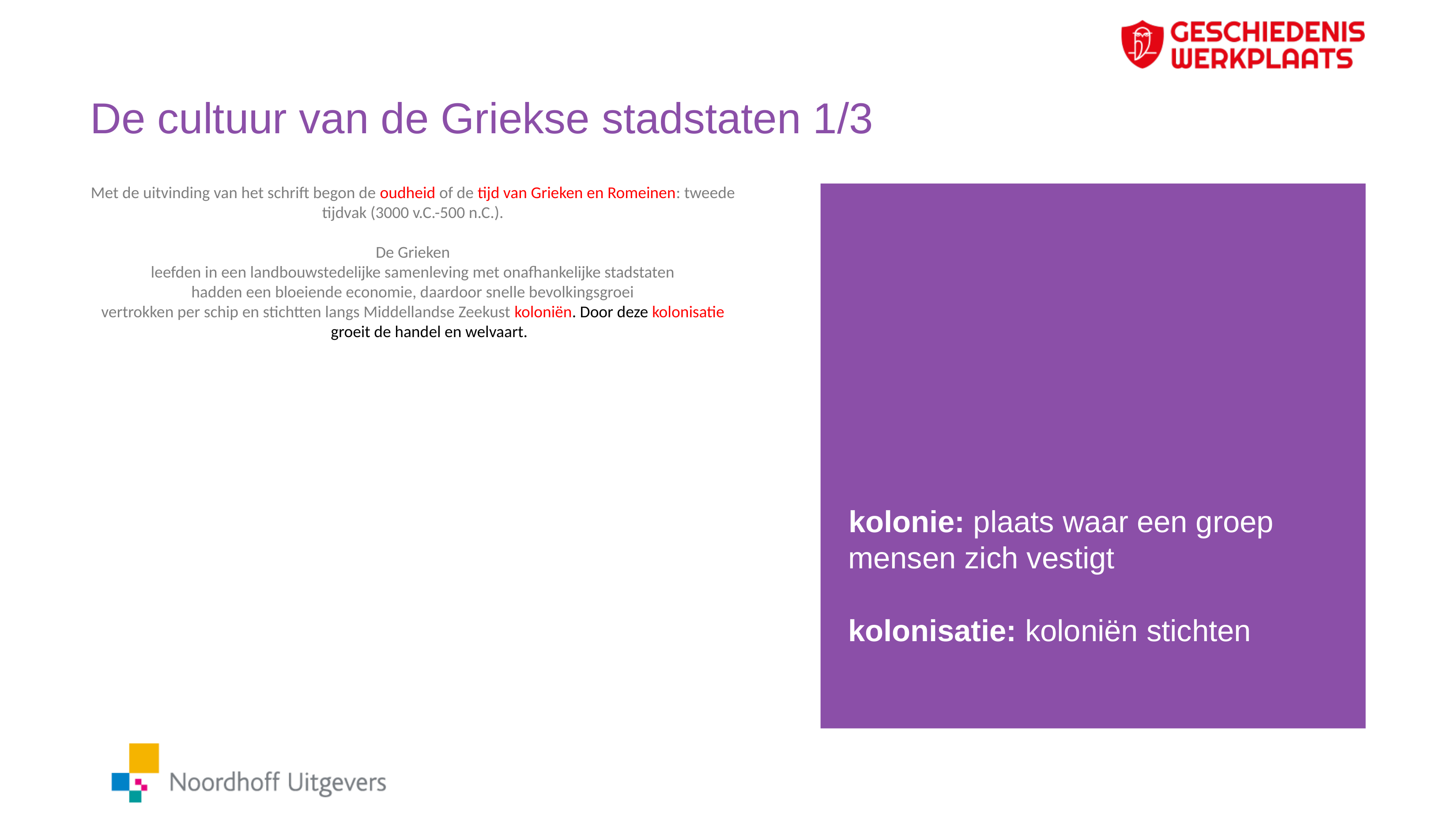

# De cultuur van de Griekse stadstaten 1/3
Met de uitvinding van het schrift begon de oudheid of de tijd van Grieken en Romeinen: tweede tijdvak (3000 v.C.-500 n.C.).

De Grieken
leefden in een landbouwstedelijke samenleving met onafhankelijke stadstaten
hadden een bloeiende economie, daardoor snelle bevolkingsgroei
vertrokken per schip en stichtten langs Middellandse Zeekust koloniën. Door deze kolonisatie groeit de handel en welvaart.

kolonie: plaats waar een groep mensen zich vestigt

kolonisatie: koloniën stichten